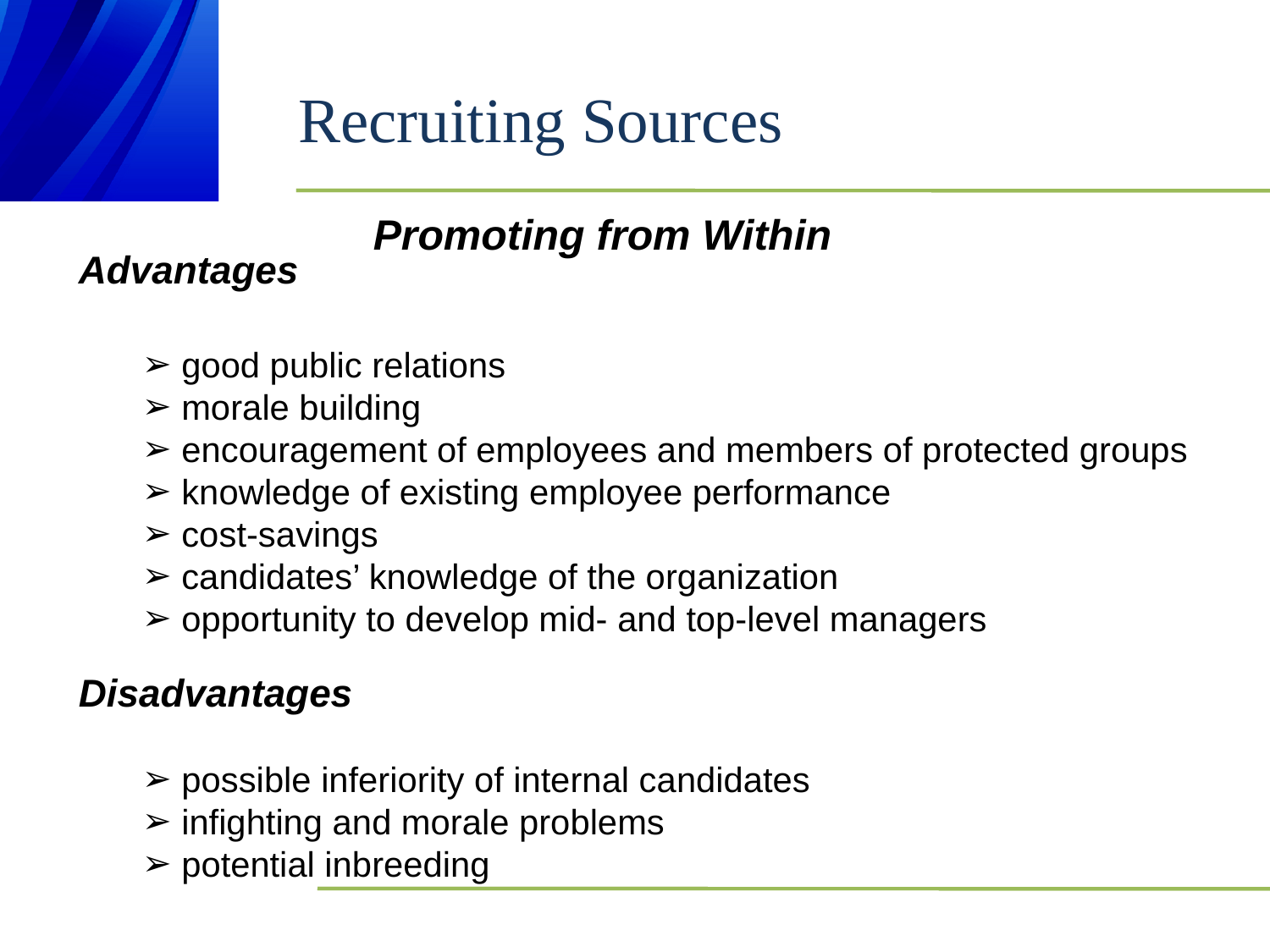

# Recruiting Sources
Promoting from Within
Advantages

 good public relations
 morale building
 encouragement of employees and members of protected groups
 knowledge of existing employee performance
 cost-savings
 candidates’ knowledge of the organization
 opportunity to develop mid- and top-level managers

Disadvantages

 possible inferiority of internal candidates
 infighting and morale problems
 potential inbreeding